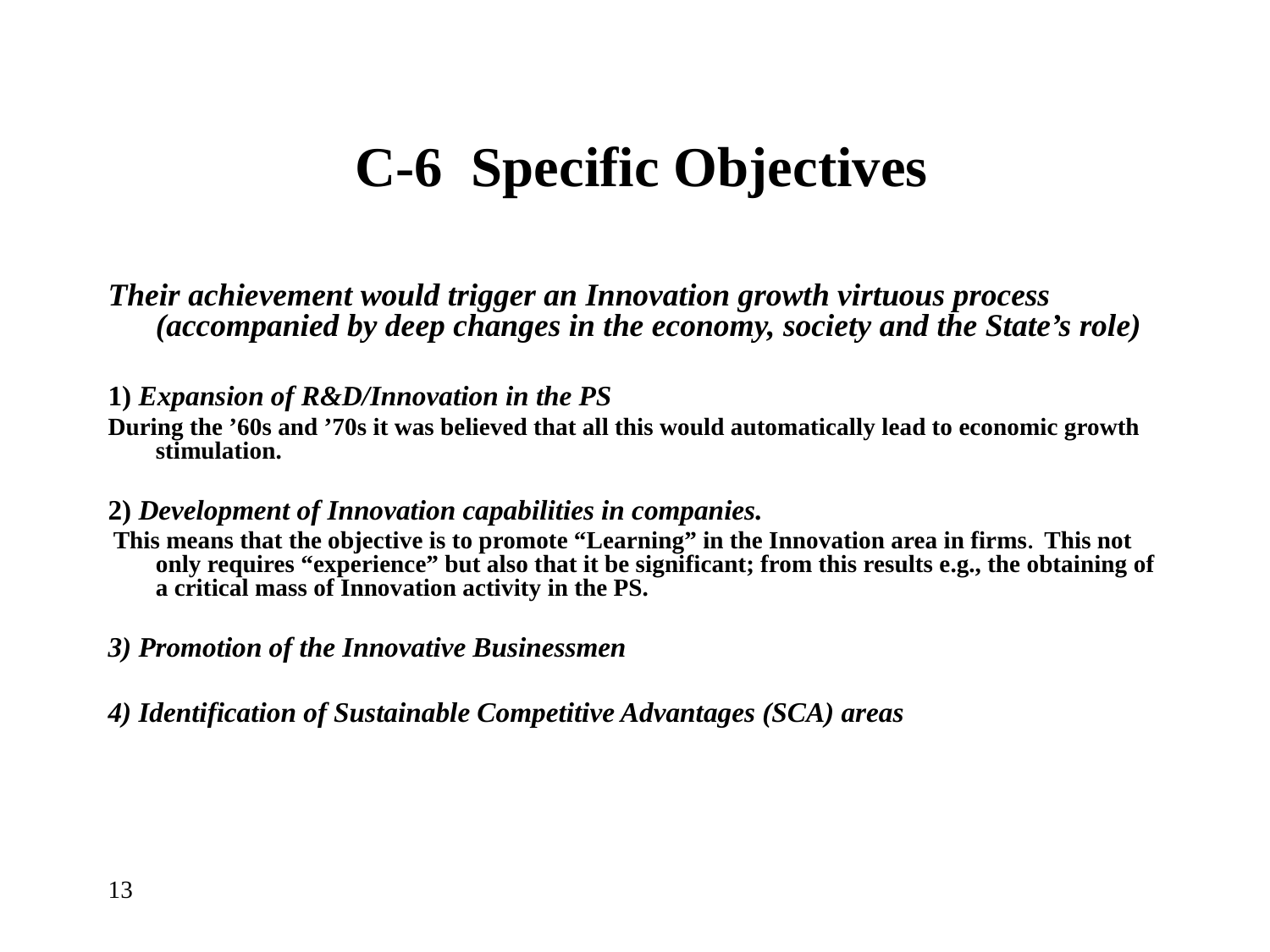

# C-6  Specific Objectives
Their achievement would trigger an Innovation growth virtuous process (accompanied by deep changes in the economy, society and the State’s role)

1) Expansion of R&D/Innovation in the PS
During the ’60s and ’70s it was believed that all this would automatically lead to economic growth stimulation.

2) Development of Innovation capabilities in companies.
 This means that the objective is to promote “Learning” in the Innovation area in firms.  This not only requires “experience” but also that it be significant; from this results e.g., the obtaining of a critical mass of Innovation activity in the PS.

3) Promotion of the Innovative Businessmen

4) Identification of Sustainable Competitive Advantages (SCA) areas

13